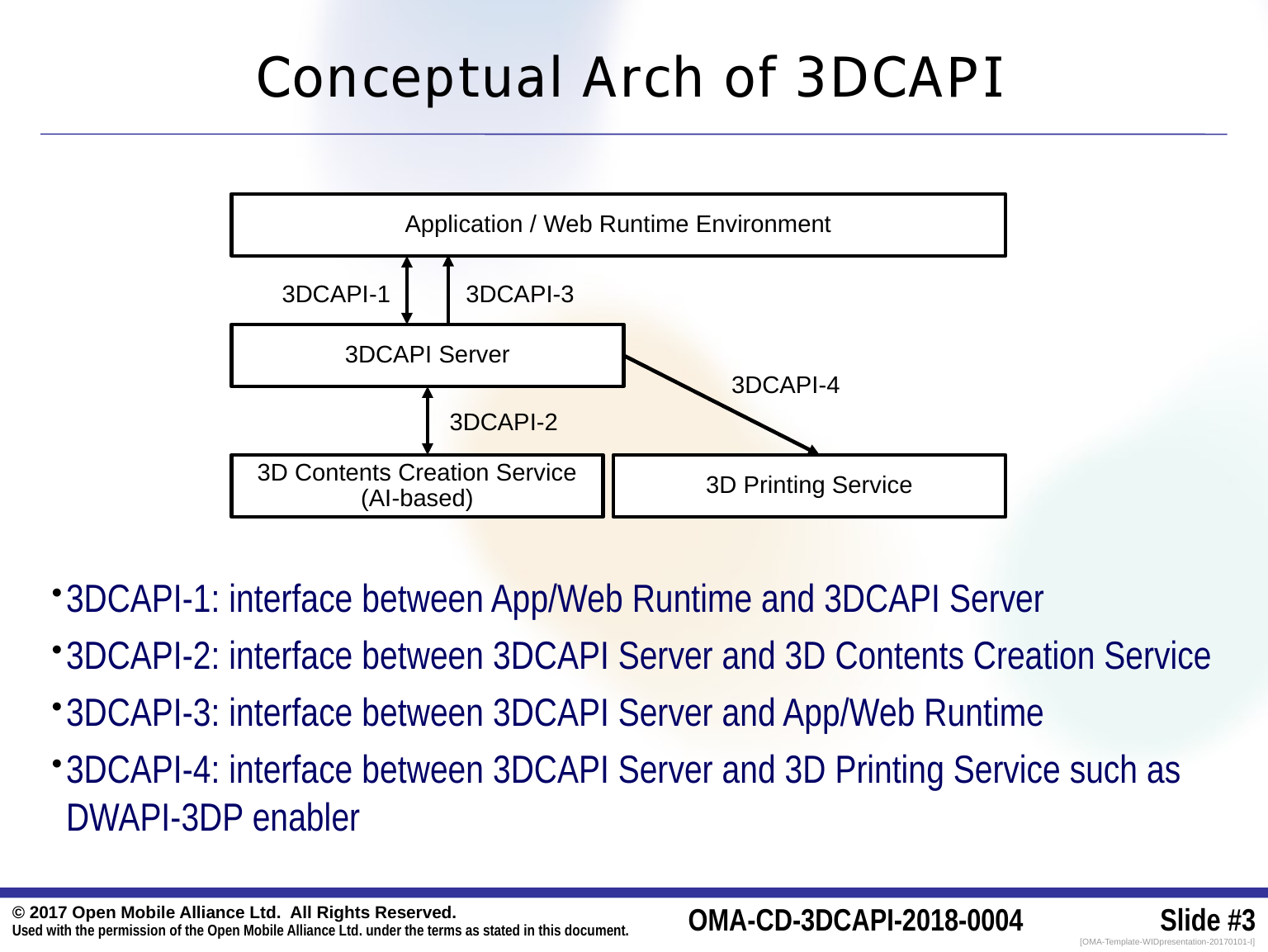

# Conceptual Arch of 3DCAPI
Application / Web Runtime Environment
3DCAPI-1
3DCAPI-3
3DCAPI Server
3DCAPI-4
3DCAPI-2
3D Contents Creation Service
(AI-based)
3D Printing Service
3DCAPI-1: interface between App/Web Runtime and 3DCAPI Server
3DCAPI-2: interface between 3DCAPI Server and 3D Contents Creation Service
3DCAPI-3: interface between 3DCAPI Server and App/Web Runtime
3DCAPI-4: interface between 3DCAPI Server and 3D Printing Service such as DWAPI-3DP enabler